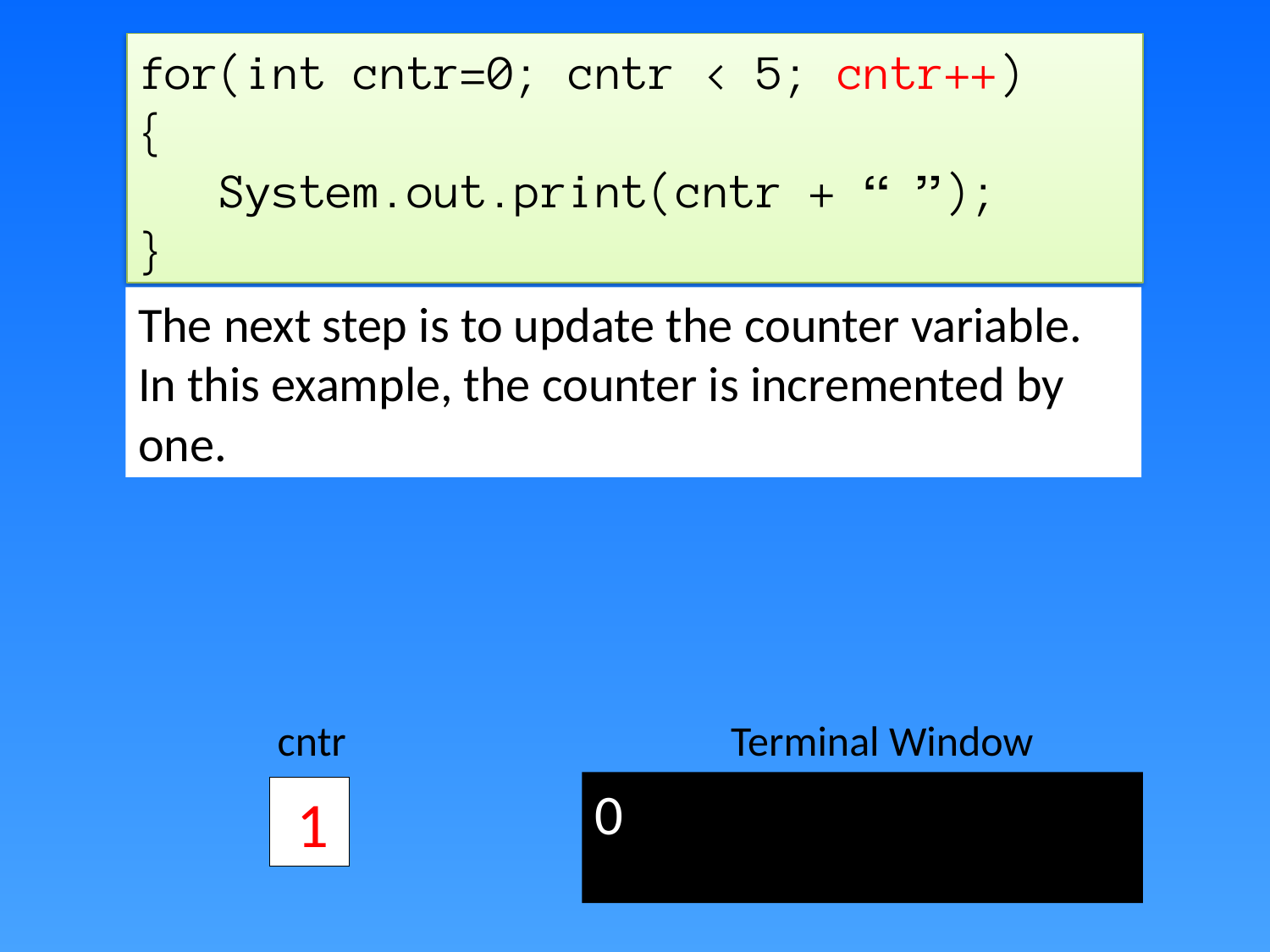

for(int cntr=0; cntr < 5; cntr++)
{
   System.out.print(cntr + “ ”);
}
The next step is to update the counter variable.
In this example, the counter is incremented by one.
Terminal Window
cntr
0

 1